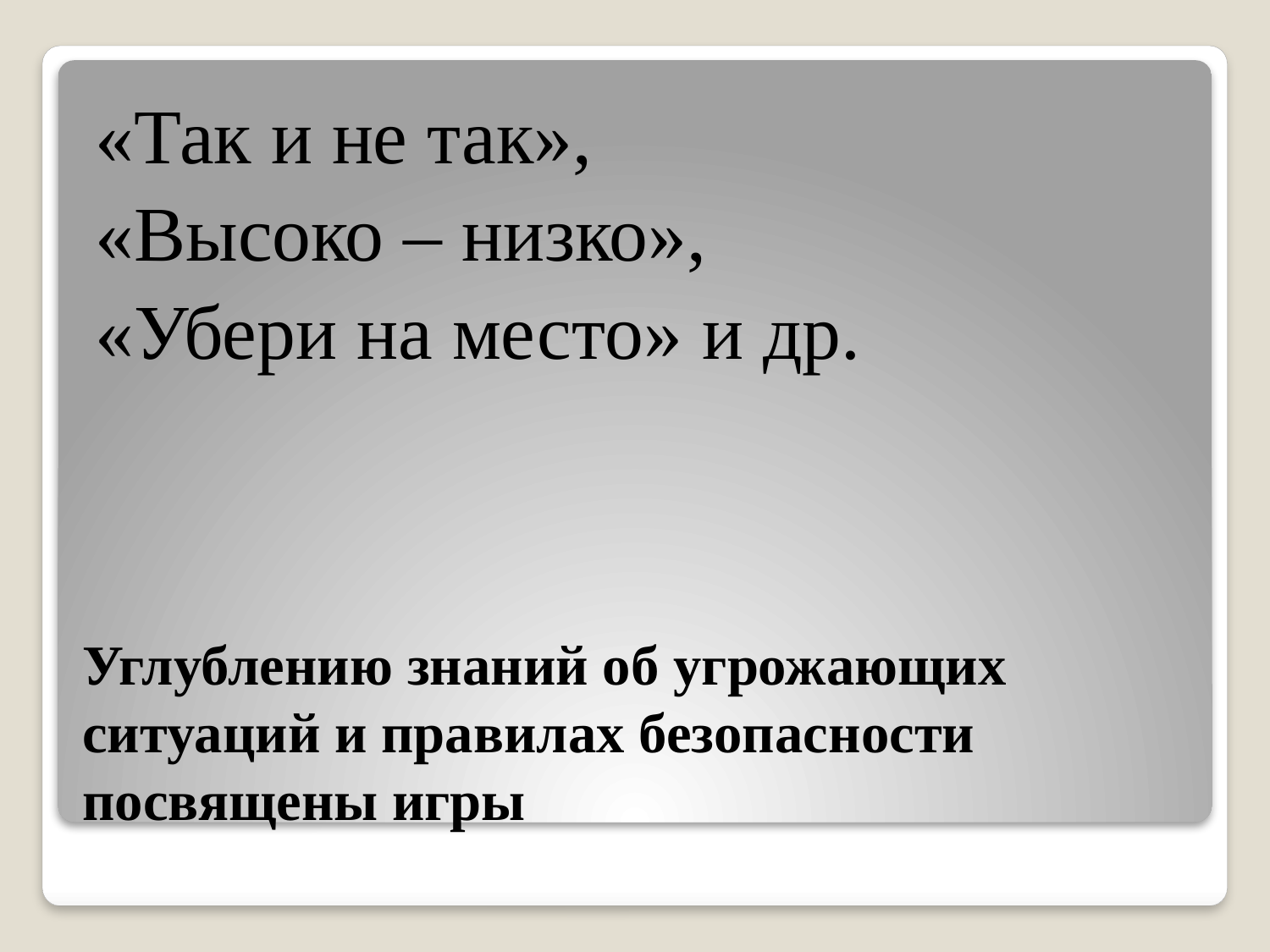

«Так и не так»,
«Высоко – низко»,
«Убери на место» и др.
# Углублению знаний об угрожающих ситуаций и правилах безопасности посвящены игры